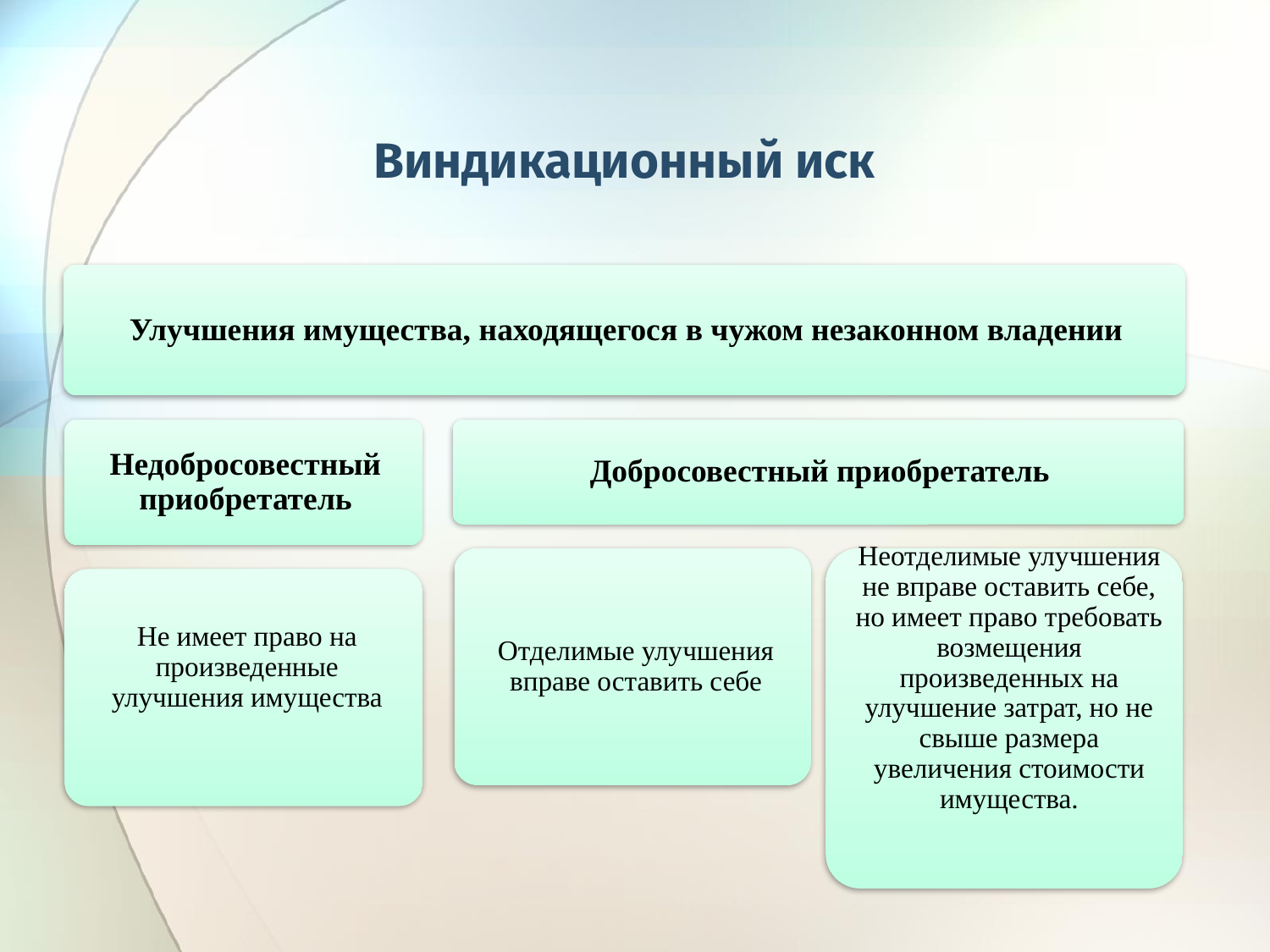

# Виндикационный иск
Улучшения имущества, находящегося в чужом незаконном владении
Недобросовестный приобретатель
Не имеет право на произведенные улучшения имущества

Добросовестный приобретатель
Отделимые улучшения вправе оставить себе
Неотделимые улучшения не вправе оставить себе, но имеет право требовать возмещения произведенных на улучшение затрат, но не свыше размера увеличения стоимости имущества.